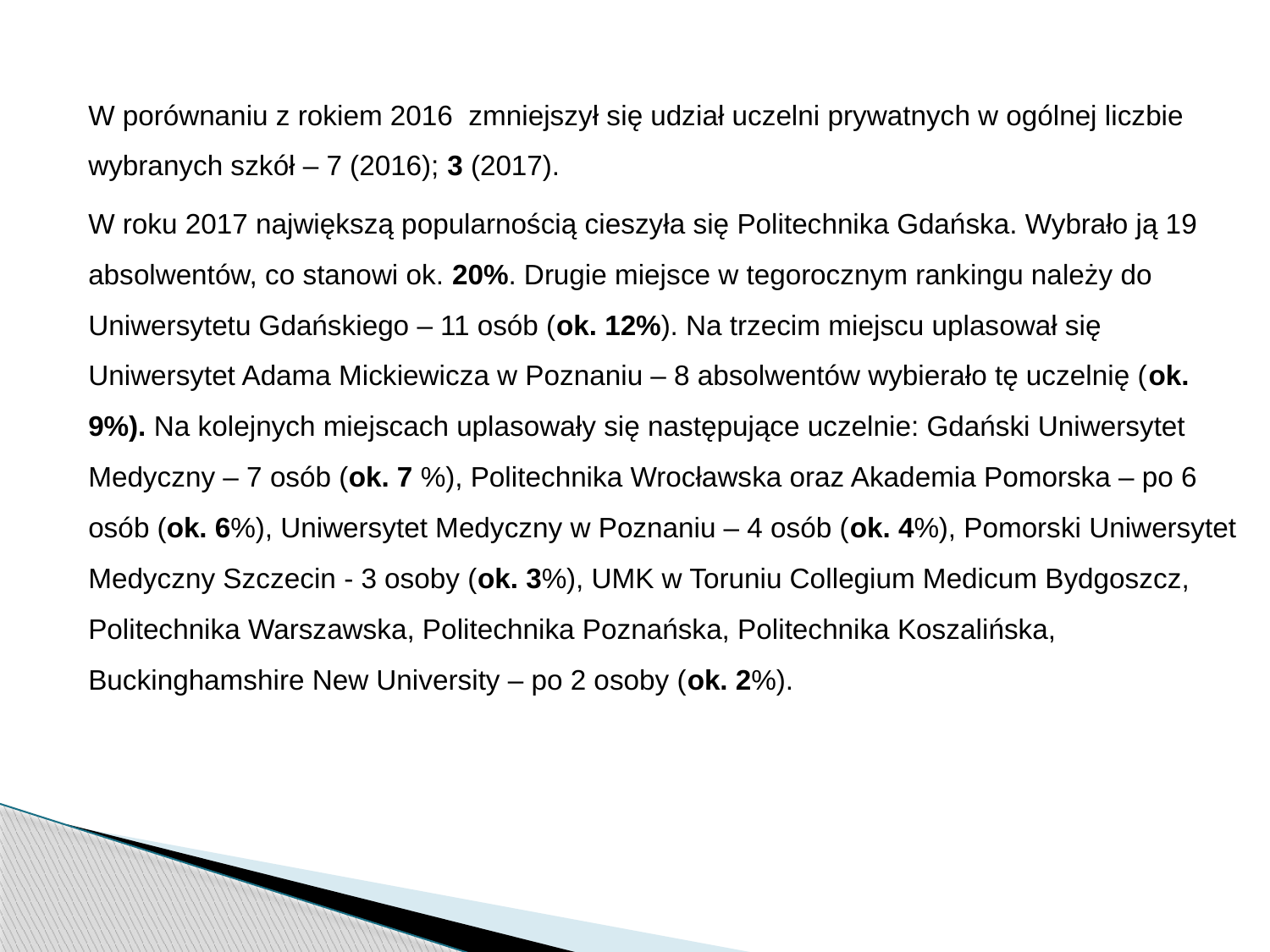

W porównaniu z rokiem 2016  zmniejszył się udział uczelni prywatnych w ogólnej liczbie wybranych szkół – 7 (2016); 3 (2017).
	W roku 2017 największą popularnością cieszyła się Politechnika Gdańska. Wybrało ją 19 absolwentów, co stanowi ok. 20%. Drugie miejsce w tegorocznym rankingu należy do Uniwersytetu Gdańskiego – 11 osób (ok. 12%). Na trzecim miejscu uplasował się Uniwersytet Adama Mickiewicza w Poznaniu – 8 absolwentów wybierało tę uczelnię (ok. 9%). Na kolejnych miejscach uplasowały się następujące uczelnie: Gdański Uniwersytet Medyczny – 7 osób (ok. 7 %), Politechnika Wrocławska oraz Akademia Pomorska – po 6 osób (ok. 6%), Uniwersytet Medyczny w Poznaniu – 4 osób (ok. 4%), Pomorski Uniwersytet Medyczny Szczecin - 3 osoby (ok. 3%), UMK w Toruniu Collegium Medicum Bydgoszcz, Politechnika Warszawska, Politechnika Poznańska, Politechnika Koszalińska, Buckinghamshire New University – po 2 osoby (ok. 2%).